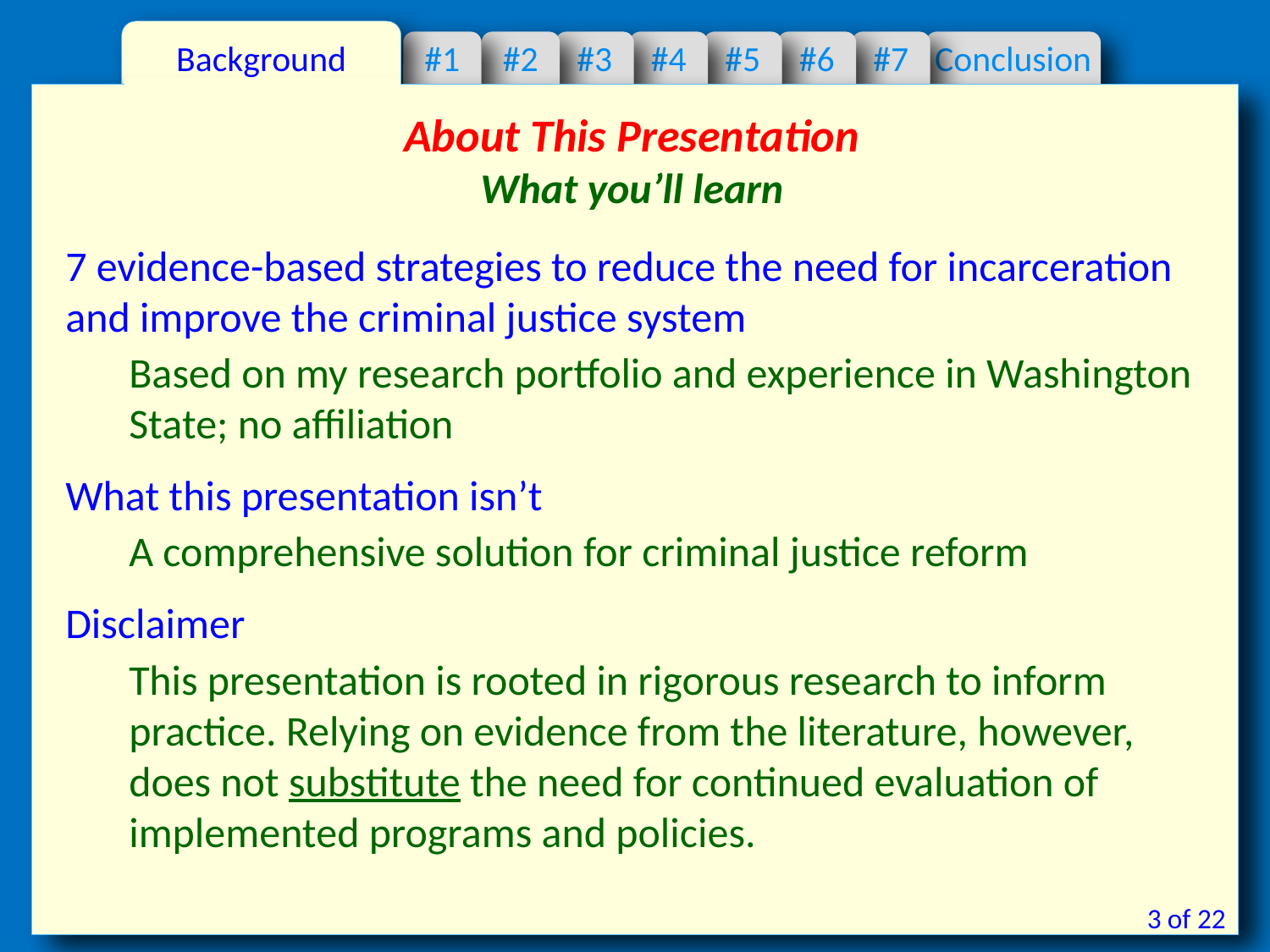

Background
#1
#2
#3
#4
#5
#6
#7
Conclusion

About This Presentation
What you’ll learn
7 evidence-based strategies to reduce the need for incarceration and improve the criminal justice system
Based on my research portfolio and experience in Washington State; no affiliation
What this presentation isn’t
A comprehensive solution for criminal justice reform
Disclaimer
This presentation is rooted in rigorous research to inform practice. Relying on evidence from the literature, however,  does not substitute the need for continued evaluation of implemented programs and policies.

3 of 22
6 of 22